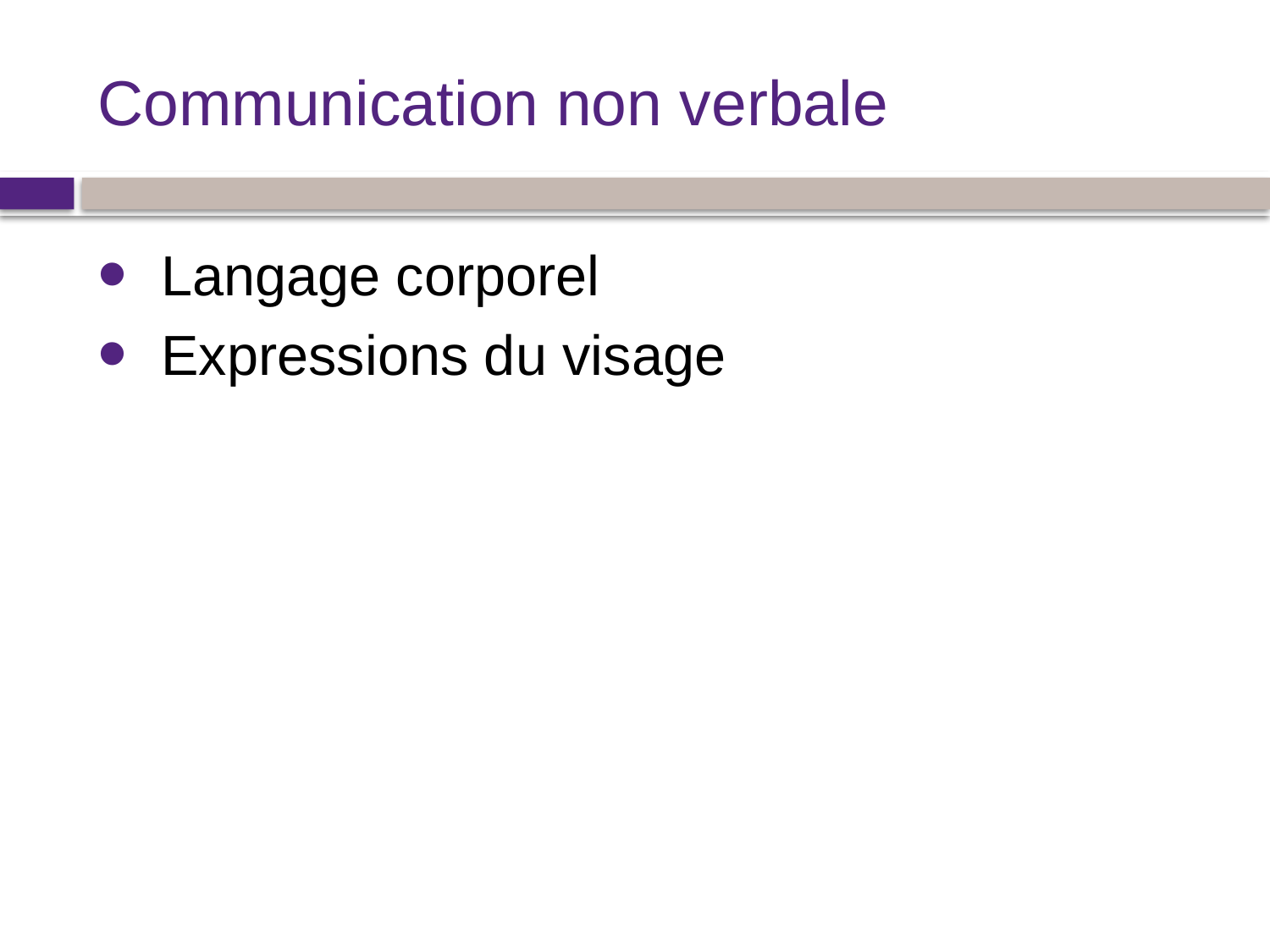

# Communication non verbale
Langage corporel
Expressions du visage